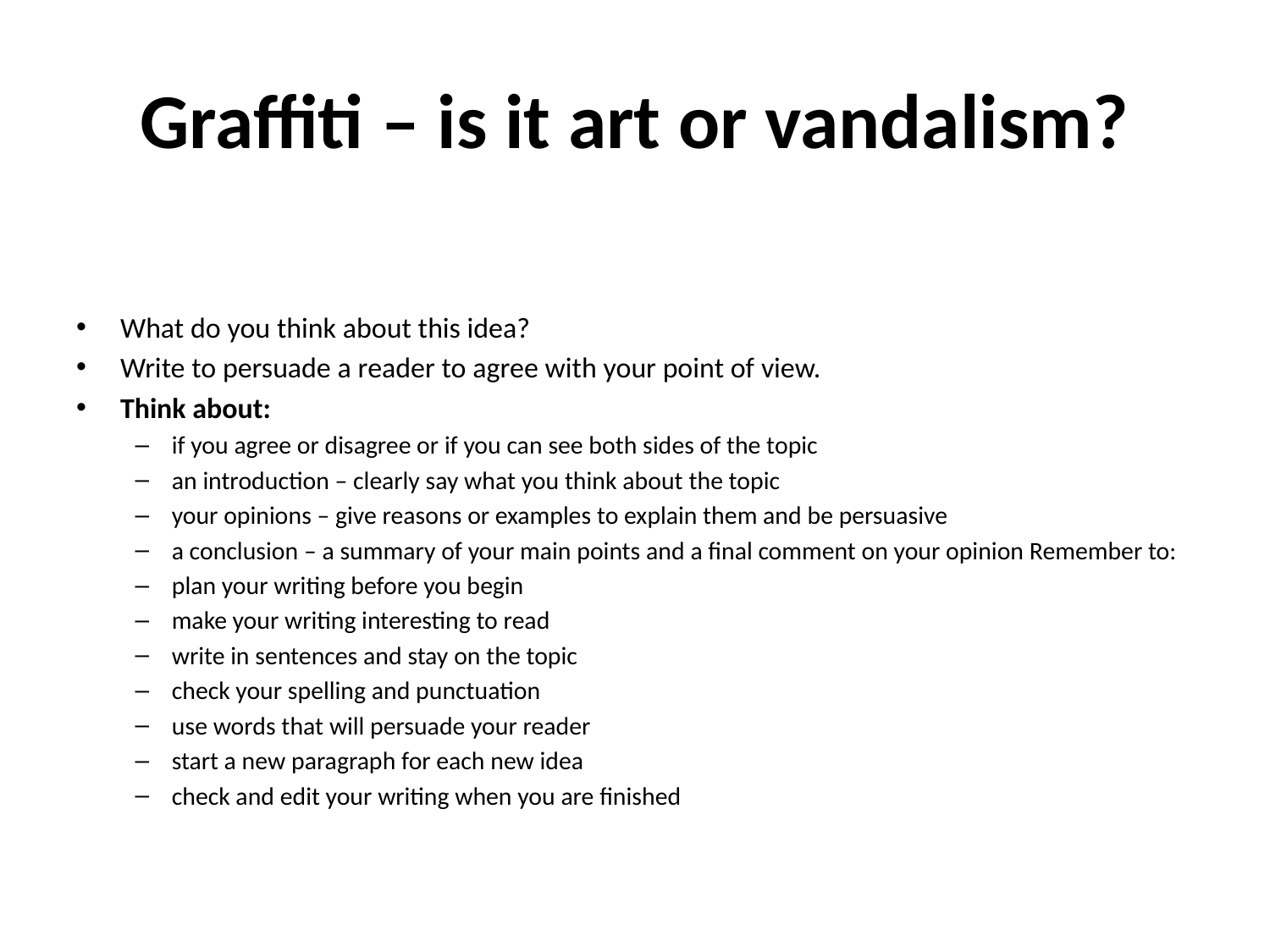

# Graffiti – is it art or vandalism?

What do you think about this idea?
Write to persuade a reader to agree with your point of view.
Think about:
if you agree or disagree or if you can see both sides of the topic
an introduction – clearly say what you think about the topic
your opinions – give reasons or examples to explain them and be persuasive
a conclusion – a summary of your main points and a final comment on your opinion Remember to:
plan your writing before you begin
make your writing interesting to read
write in sentences and stay on the topic
check your spelling and punctuation
use words that will persuade your reader
start a new paragraph for each new idea
check and edit your writing when you are finished